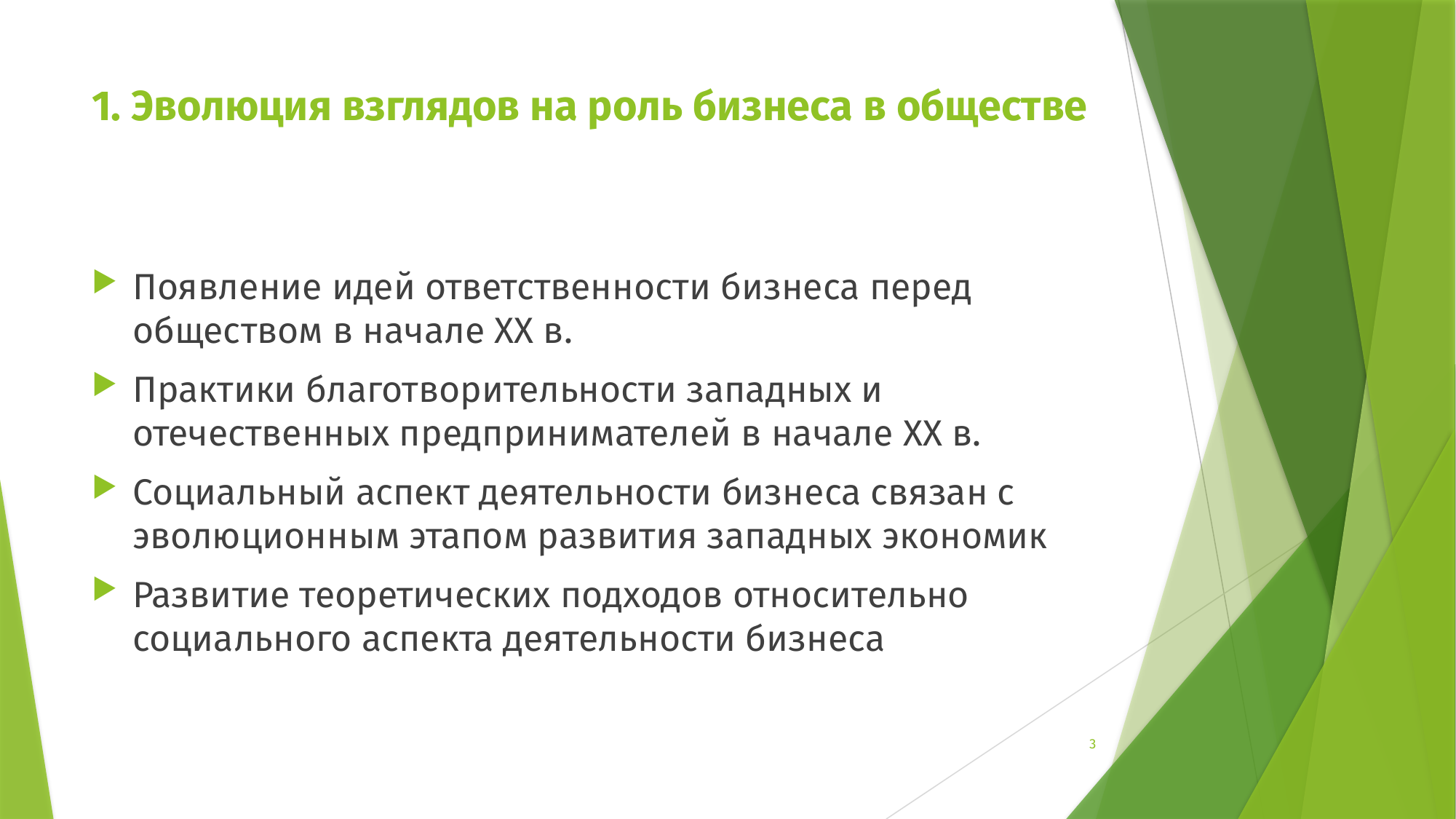

# 1. Эволюция взглядов на роль бизнеса в обществе
Появление идей ответственности бизнеса перед обществом в начале ХХ в.
Практики благотворительности западных и отечественных предпринимателей в начале ХХ в.
Социальный аспект деятельности бизнеса связан с эволюционным этапом развития западных экономик
Развитие теоретических подходов относительно социального аспекта деятельности бизнеса
3